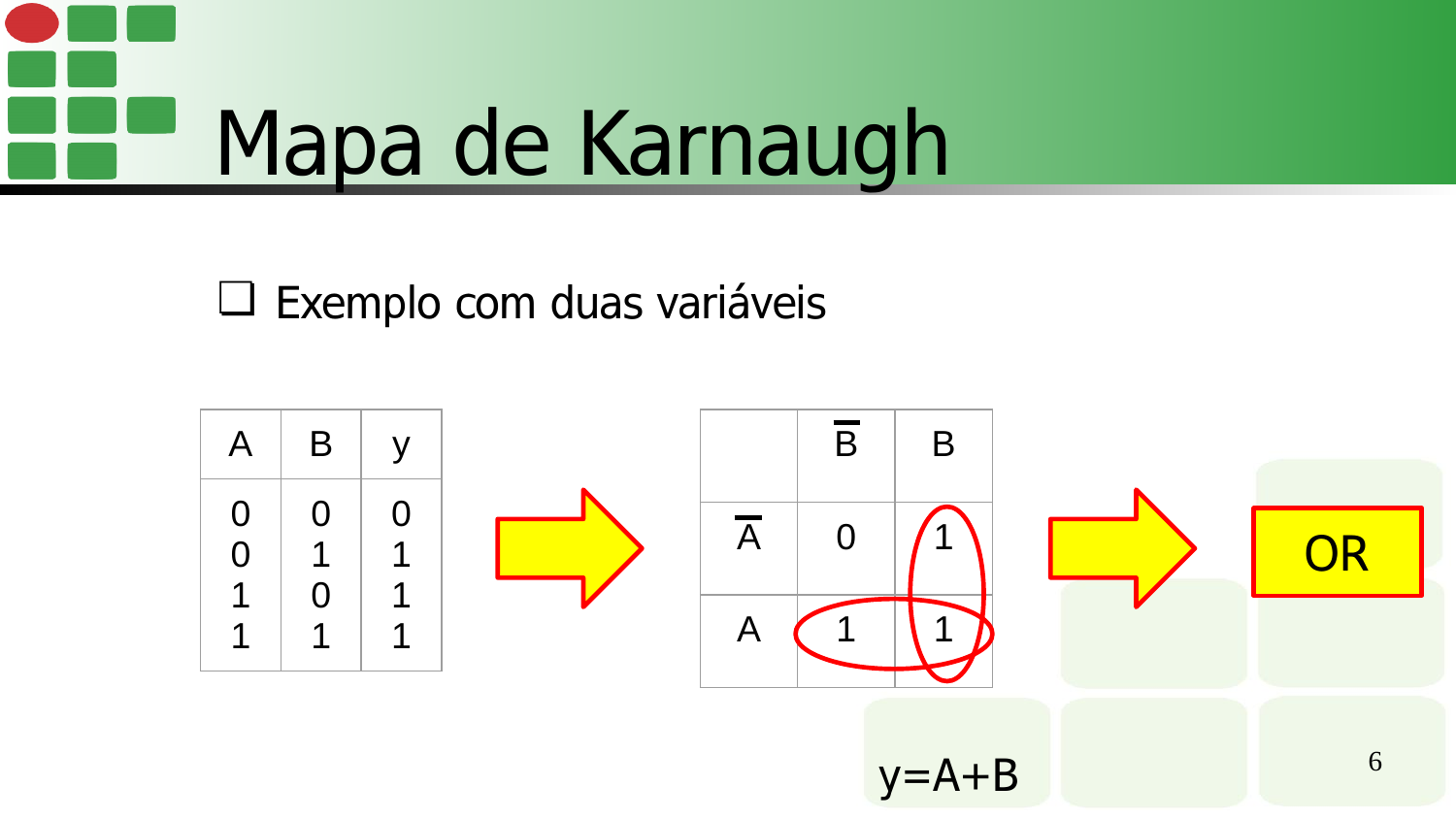

Mapa de Karnaugh
Exemplo com duas variáveis
| A | B | y |
| --- | --- | --- |
| 0 0 1 1 | 0 1 0 1 | 0 1 1 1 |
|  | B | B |
| --- | --- | --- |
| A | 0 | 1 |
| A | 1 | 1 |

OR

y=A+B
6